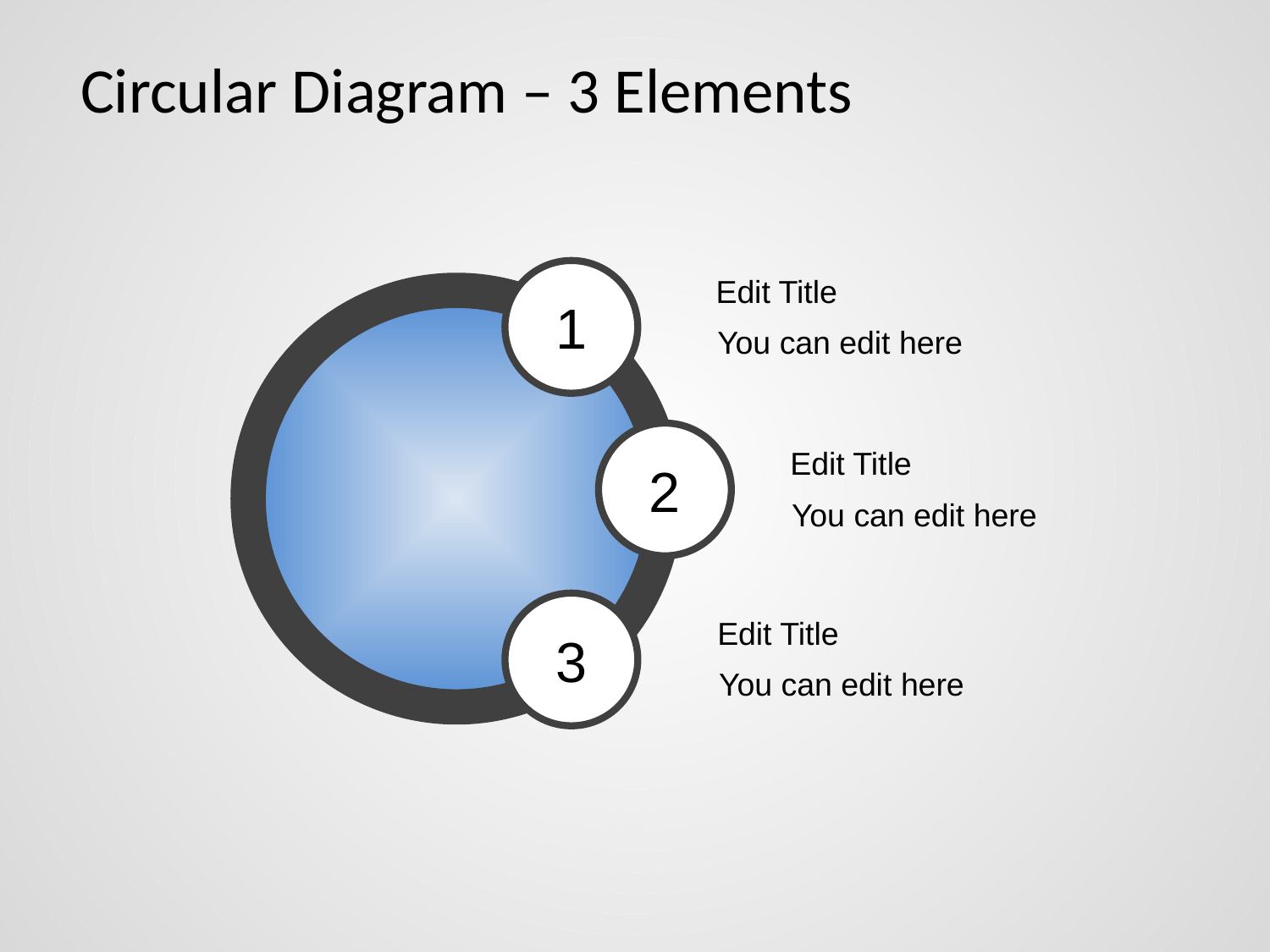

# Circular Diagram – 3 Elements
1
Edit Title
You can edit here

2
Edit Title
You can edit here
3
Edit Title
You can edit here